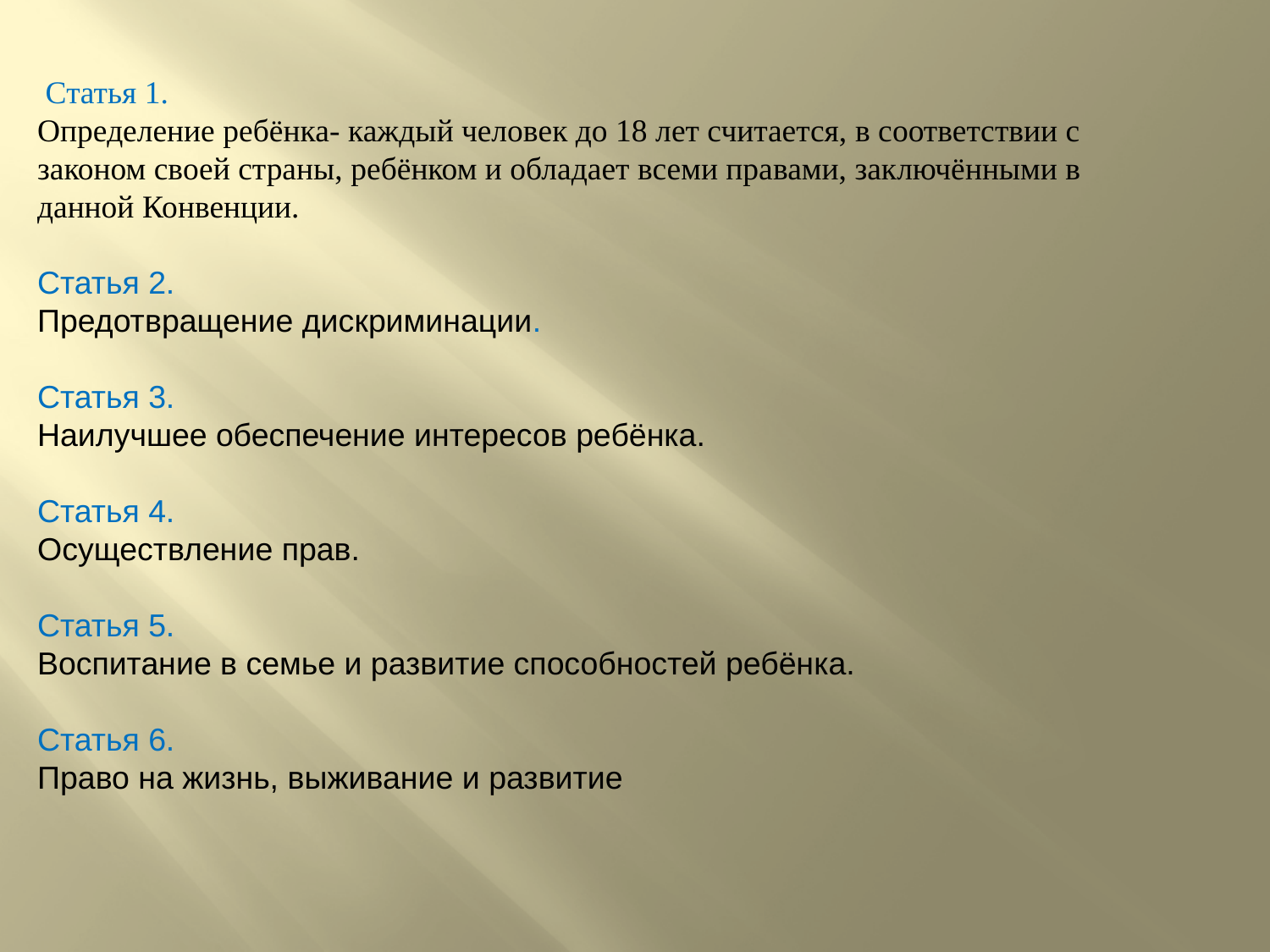

Статья 1.
Определение ребёнка- каждый человек до 18 лет считается, в соответствии с законом своей страны, ребёнком и обладает всеми правами, заключёнными в данной Конвенции.

Статья 2.
Предотвращение дискриминации.

Статья 3.
Наилучшее обеспечение интересов ребёнка.

Статья 4.
Осуществление прав.

Статья 5.
Воспитание в семье и развитие способностей ребёнка.

Статья 6.
Право на жизнь, выживание и развитие